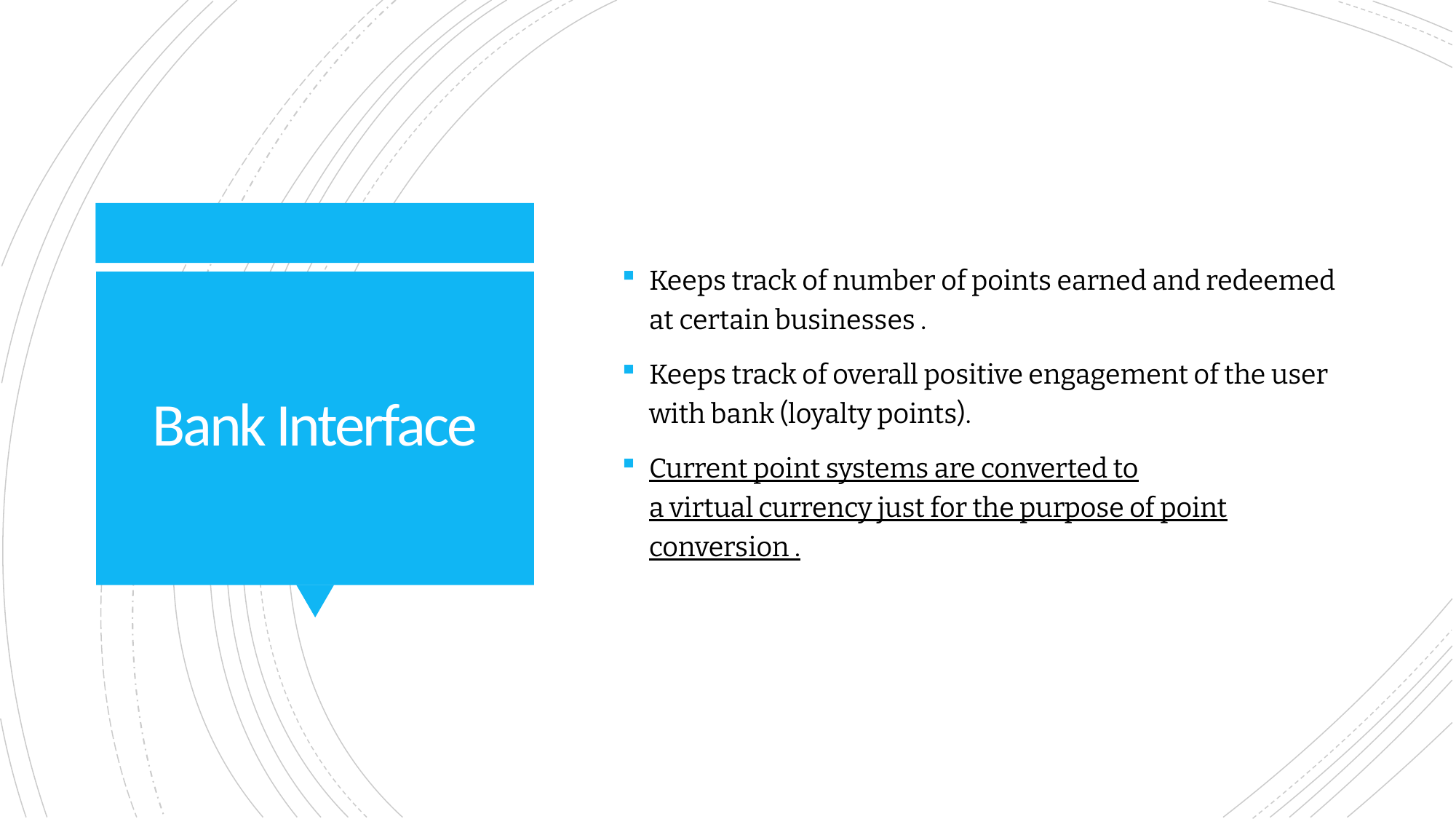

Keeps track of number of points earned and redeemed at certain businesses .
Keeps track of overall positive engagement of the user with bank (loyalty points).
Current point systems are converted to a virtual currency just for the purpose of point conversion .
# Bank Interface